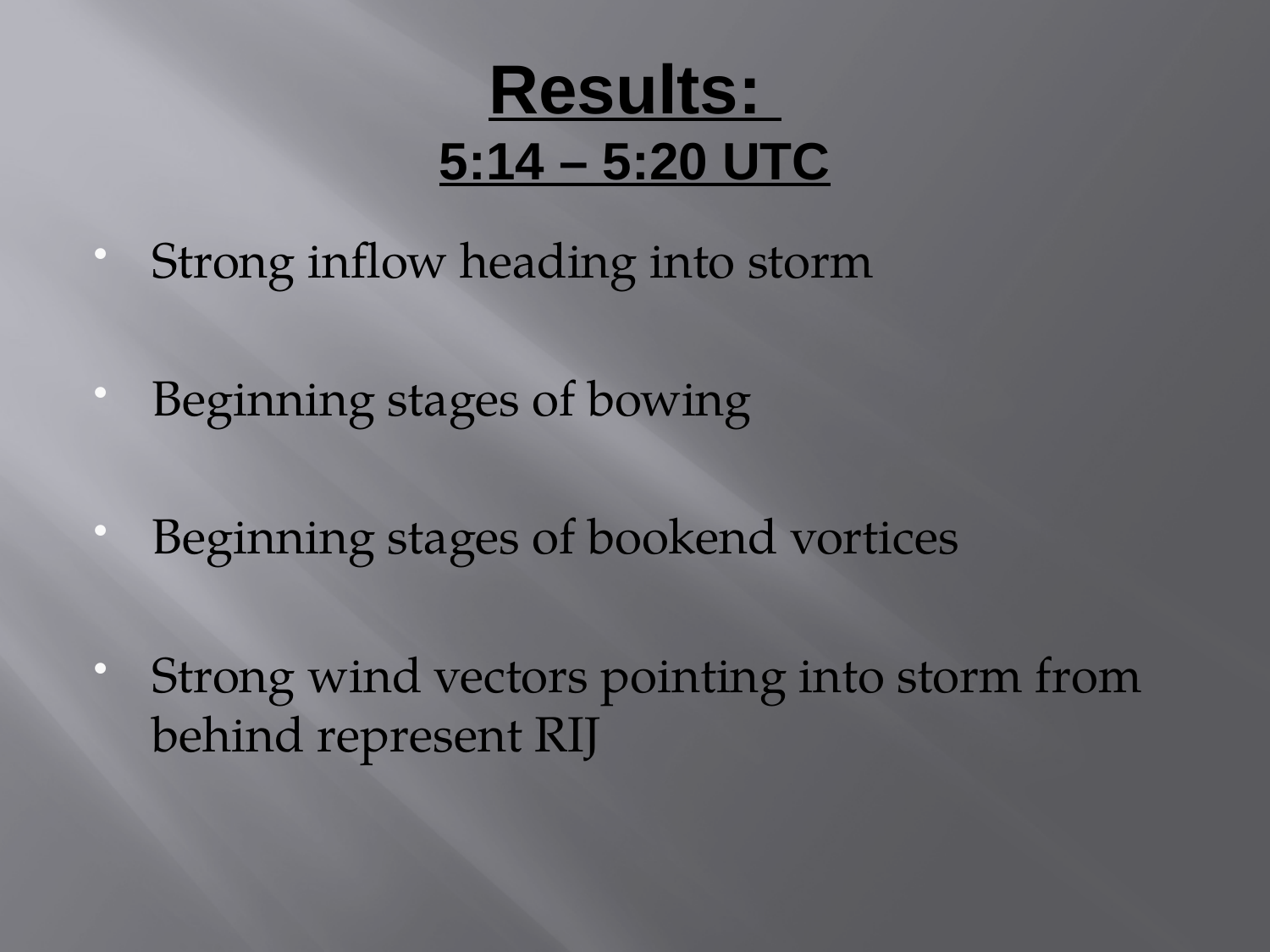

# Results: 5:14 – 5:20 UTC
Strong inflow heading into storm

Beginning stages of bowing

Beginning stages of bookend vortices

Strong wind vectors pointing into storm from behind represent RIJ